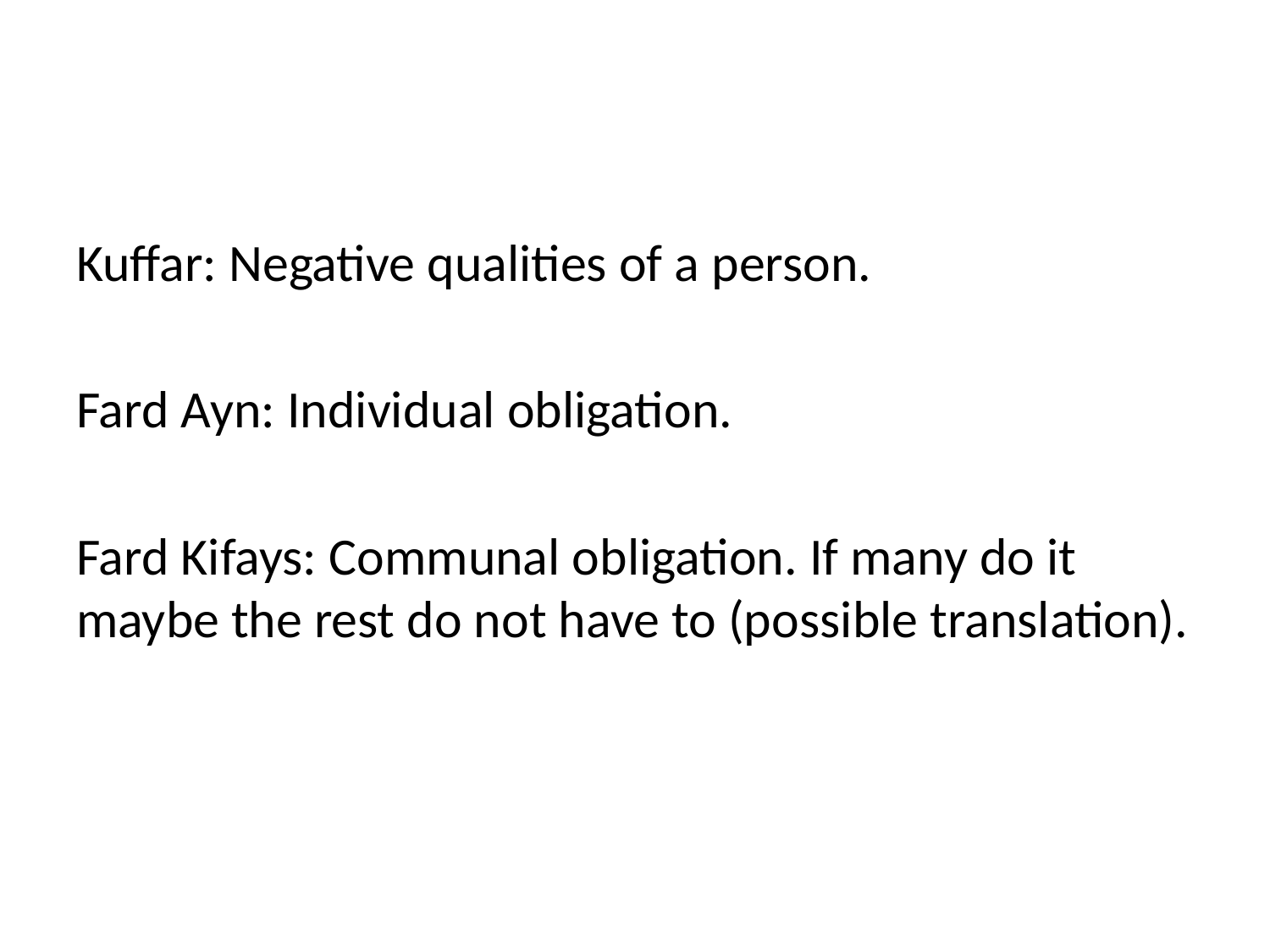

Kuffar: Negative qualities of a person.

Fard Ayn: Individual obligation.

Fard Kifays: Communal obligation. If many do it maybe the rest do not have to (possible translation).